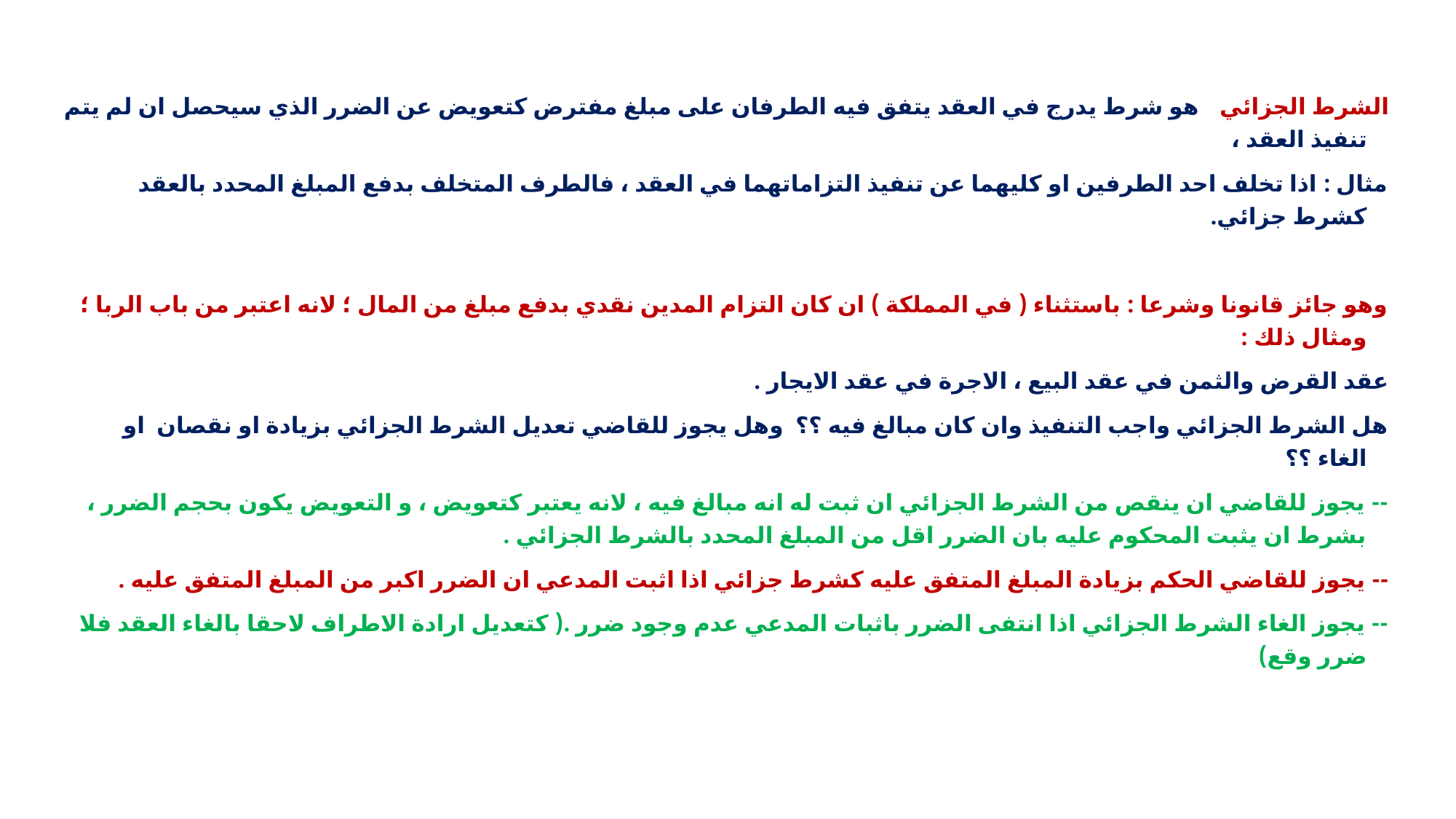

الشرط الجزائي : هو شرط يدرج في العقد يتفق فيه الطرفان على مبلغ مفترض كتعويض عن الضرر الذي سيحصل ان لم يتم تنفيذ العقد ،
مثال : اذا تخلف احد الطرفين او كليهما عن تنفيذ التزاماتهما في العقد ، فالطرف المتخلف بدفع المبلغ المحدد بالعقد كشرط جزائي.

وهو جائز قانونا وشرعا : باستثناء ( في المملكة ) ان كان التزام المدين نقدي بدفع مبلغ من المال ؛ لانه اعتبر من باب الربا ؛ ومثال ذلك :
عقد القرض والثمن في عقد البيع ، الاجرة في عقد الايجار .
هل الشرط الجزائي واجب التنفيذ وان كان مبالغ فيه ؟؟  وهل يجوز للقاضي تعديل الشرط الجزائي بزيادة او نقصان  او الغاء ؟؟
-- يجوز للقاضي ان ينقص من الشرط الجزائي ان ثبت له انه مبالغ فيه ، لانه يعتبر كتعويض ، و التعويض يكون بحجم الضرر ، بشرط ان يثبت المحكوم عليه بان الضرر اقل من المبلغ المحدد بالشرط الجزائي .
-- يجوز للقاضي الحكم بزيادة المبلغ المتفق عليه كشرط جزائي اذا اثبت المدعي ان الضرر اكبر من المبلغ المتفق عليه .
-- يجوز الغاء الشرط الجزائي اذا انتفى الضرر باثبات المدعي عدم وجود ضرر .( كتعديل ارادة الاطراف لاحقا بالغاء العقد فلا ضرر وقع)